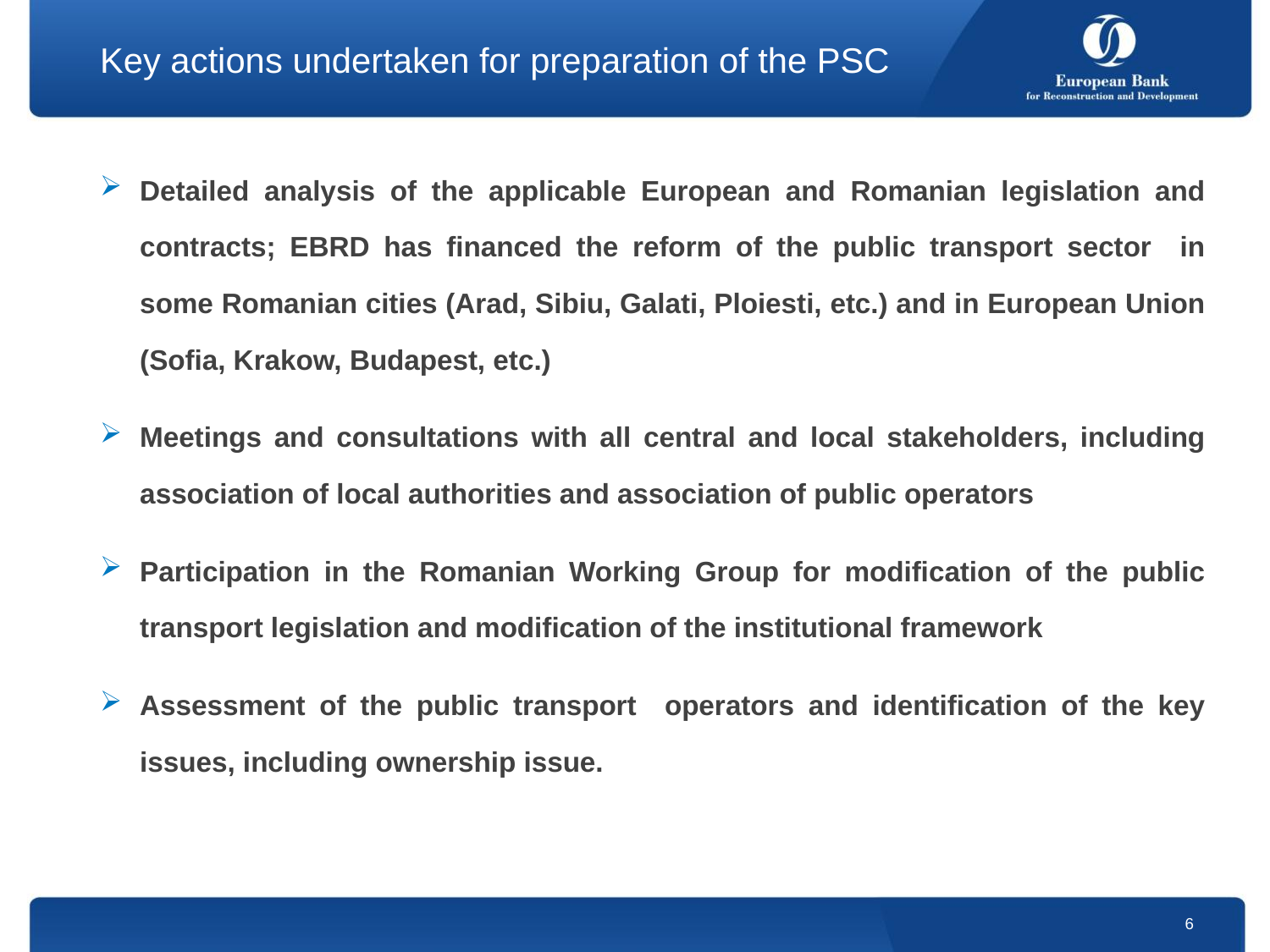

# Key actions undertaken for preparation of the PSC
Detailed analysis of the applicable European and Romanian legislation and contracts; EBRD has financed the reform of the public transport sector  in some Romanian cities (Arad, Sibiu, Galati, Ploiesti, etc.) and in European Union (Sofia, Krakow, Budapest, etc.)
Meetings and consultations with all central and local stakeholders, including association of local authorities and association of public operators
Participation in the Romanian Working Group for modification of the public transport legislation and modification of the institutional framework
Assessment of the public transport  operators and identification of the key issues, including ownership issue.
6